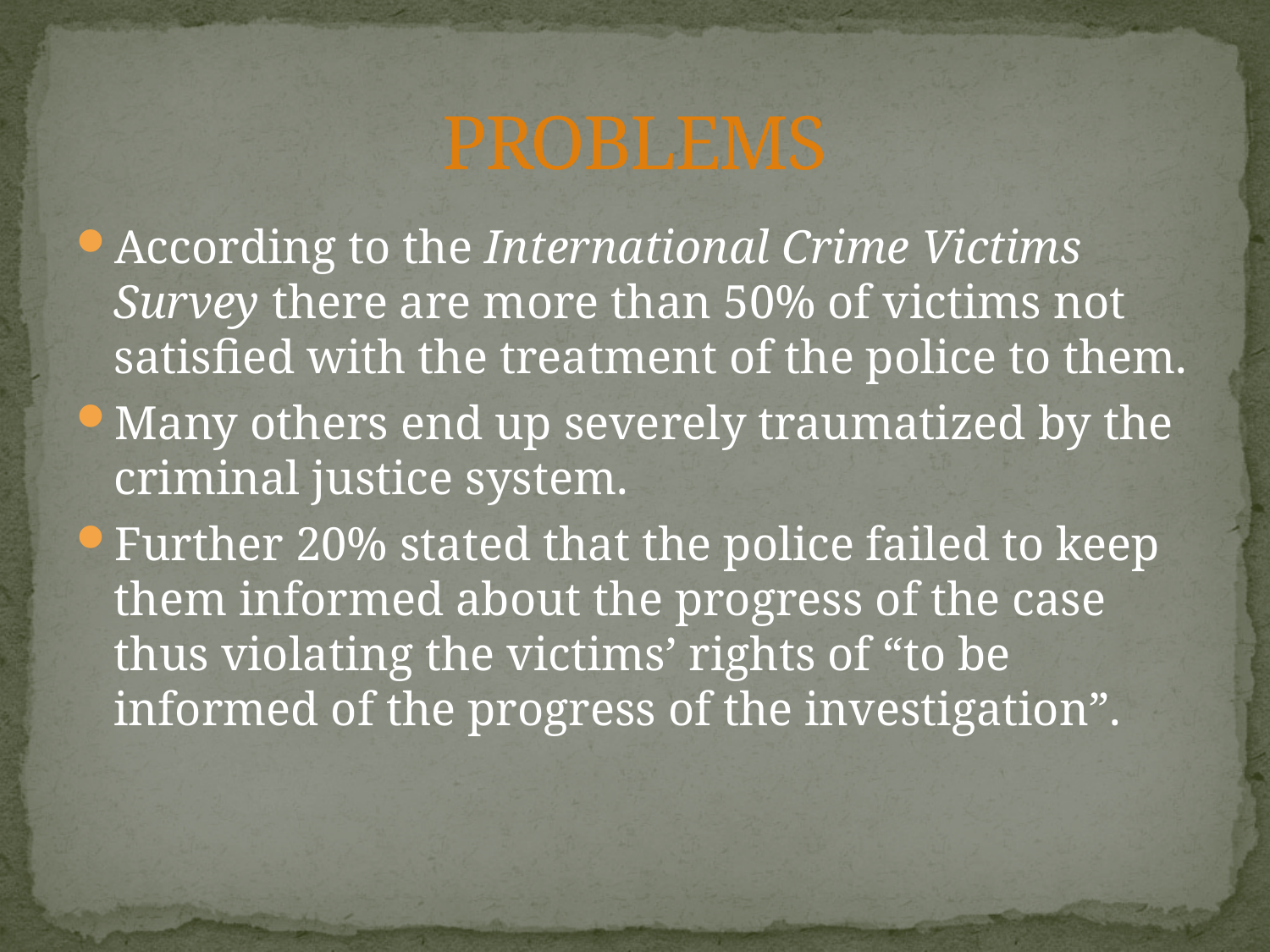

# PROBLEMS
According to the International Crime Victims Survey there are more than 50% of victims not satisfied with the treatment of the police to them.
Many others end up severely traumatized by the criminal justice system.
Further 20% stated that the police failed to keep them informed about the progress of the case thus violating the victims’ rights of “to be informed of the progress of the investigation”.